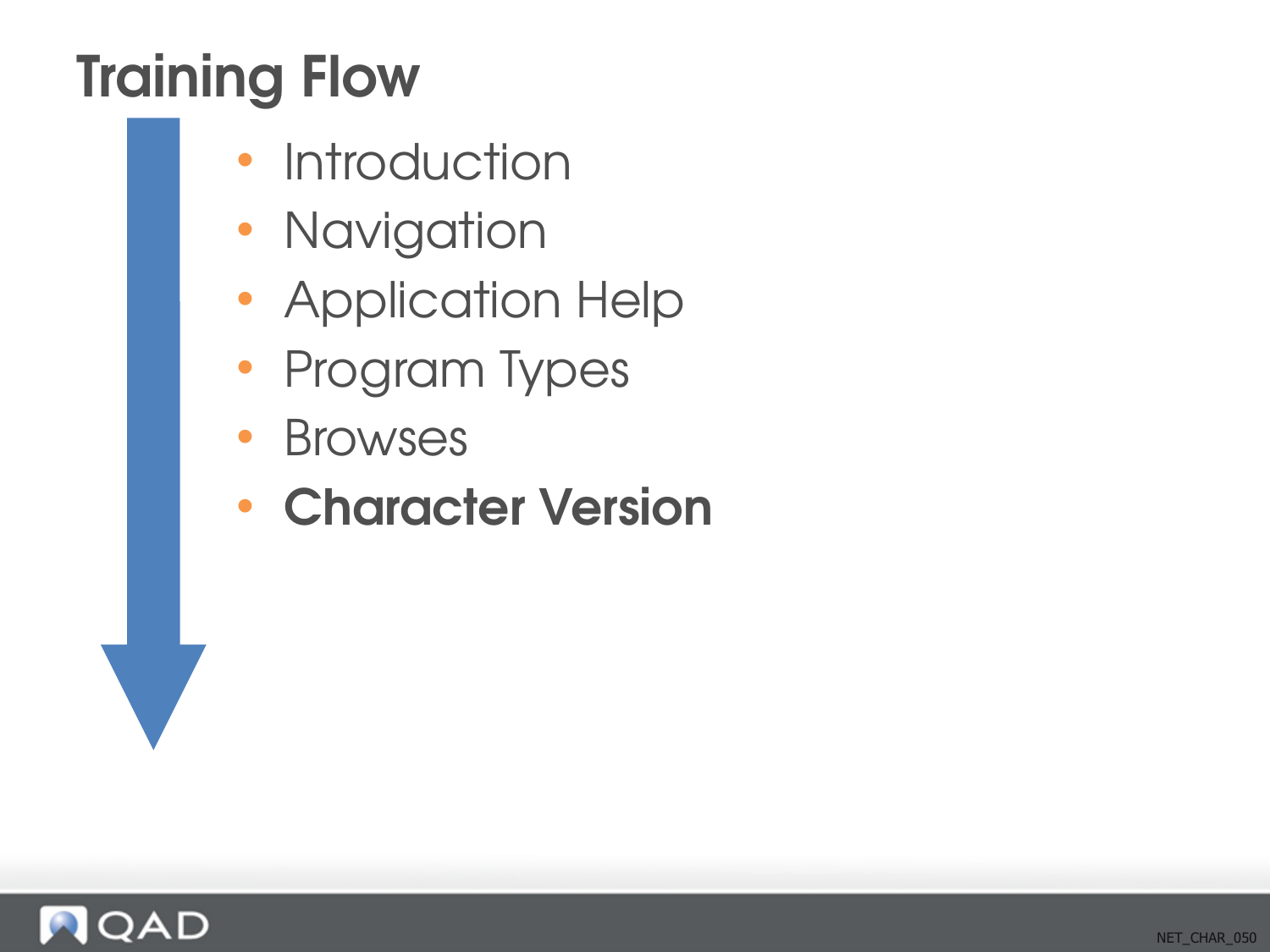

# Training Flow

Introduction
Navigation
Application Help
Program Types
Browses
Character Version

NET_CHAR_050